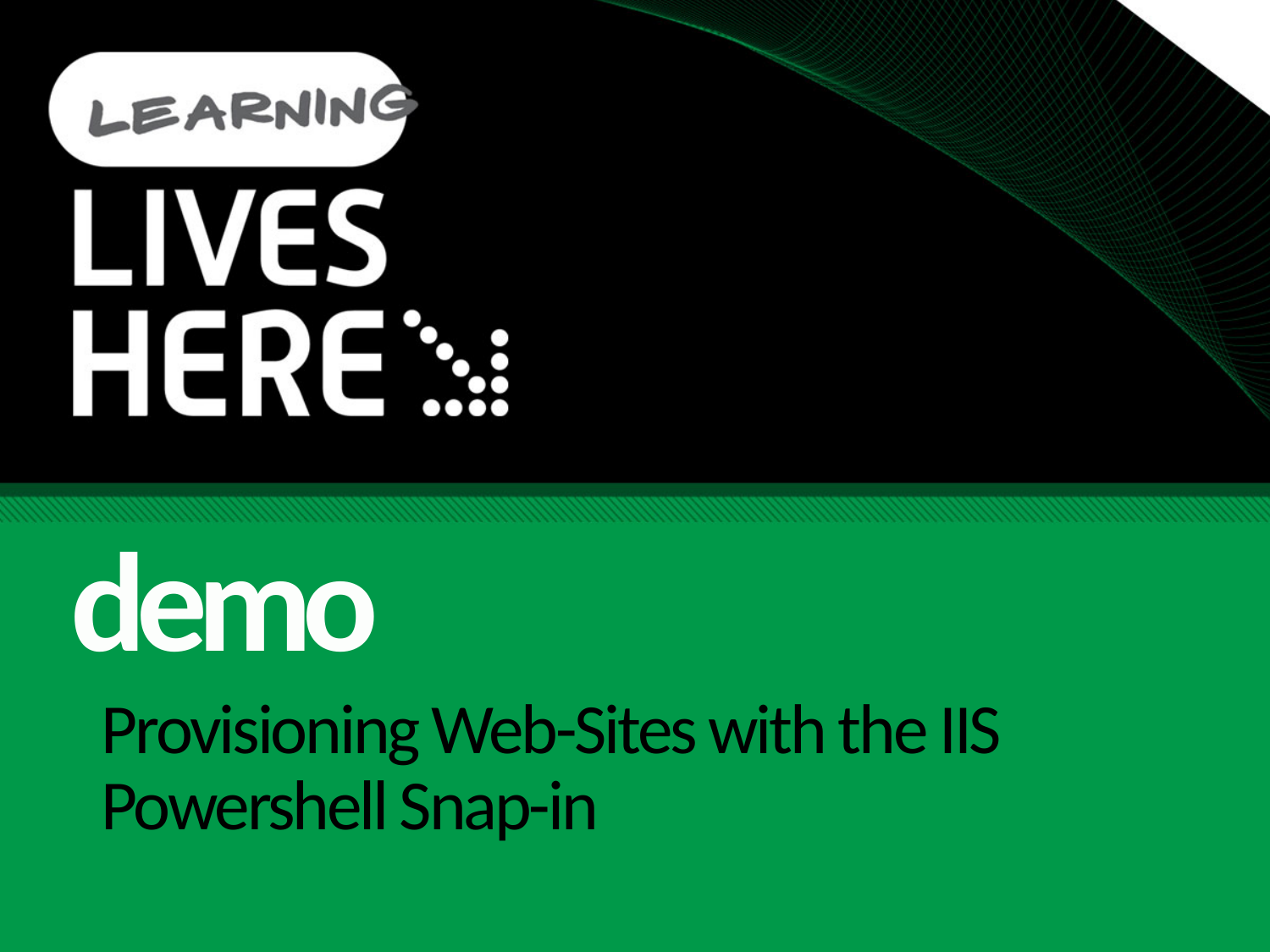

demo
# Provisioning Web-Sites with the IIS Powershell Snap-in